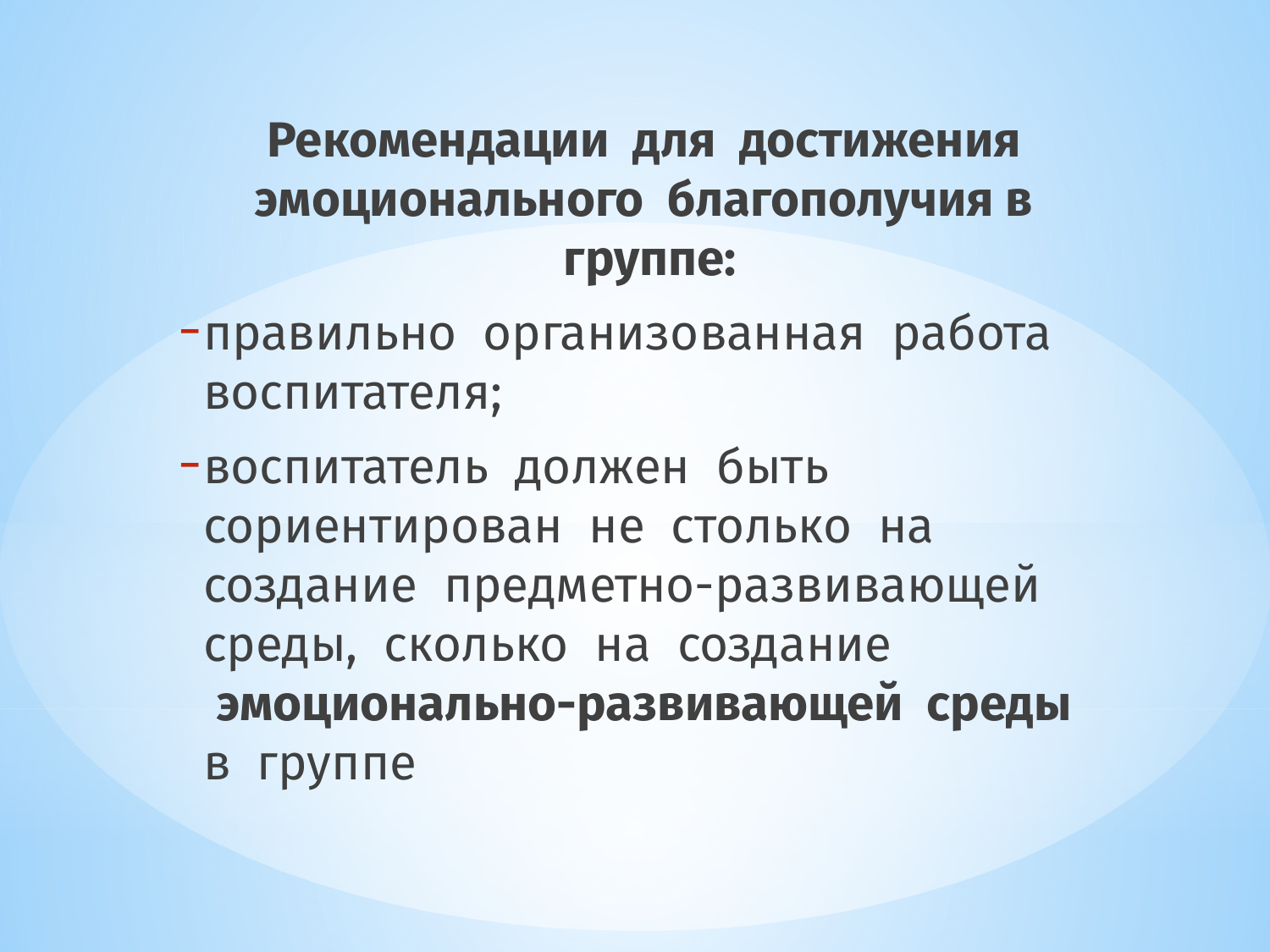

Рекомендации  для  достижения  эмоционального  благополучия в  группе:
правильно  организованная  работа  воспитателя;
воспитатель  должен  быть  сориентирован  не  столько  на  создание  предметно-развивающей  среды,  сколько  на  создание  эмоционально-развивающей  среды  в  группе